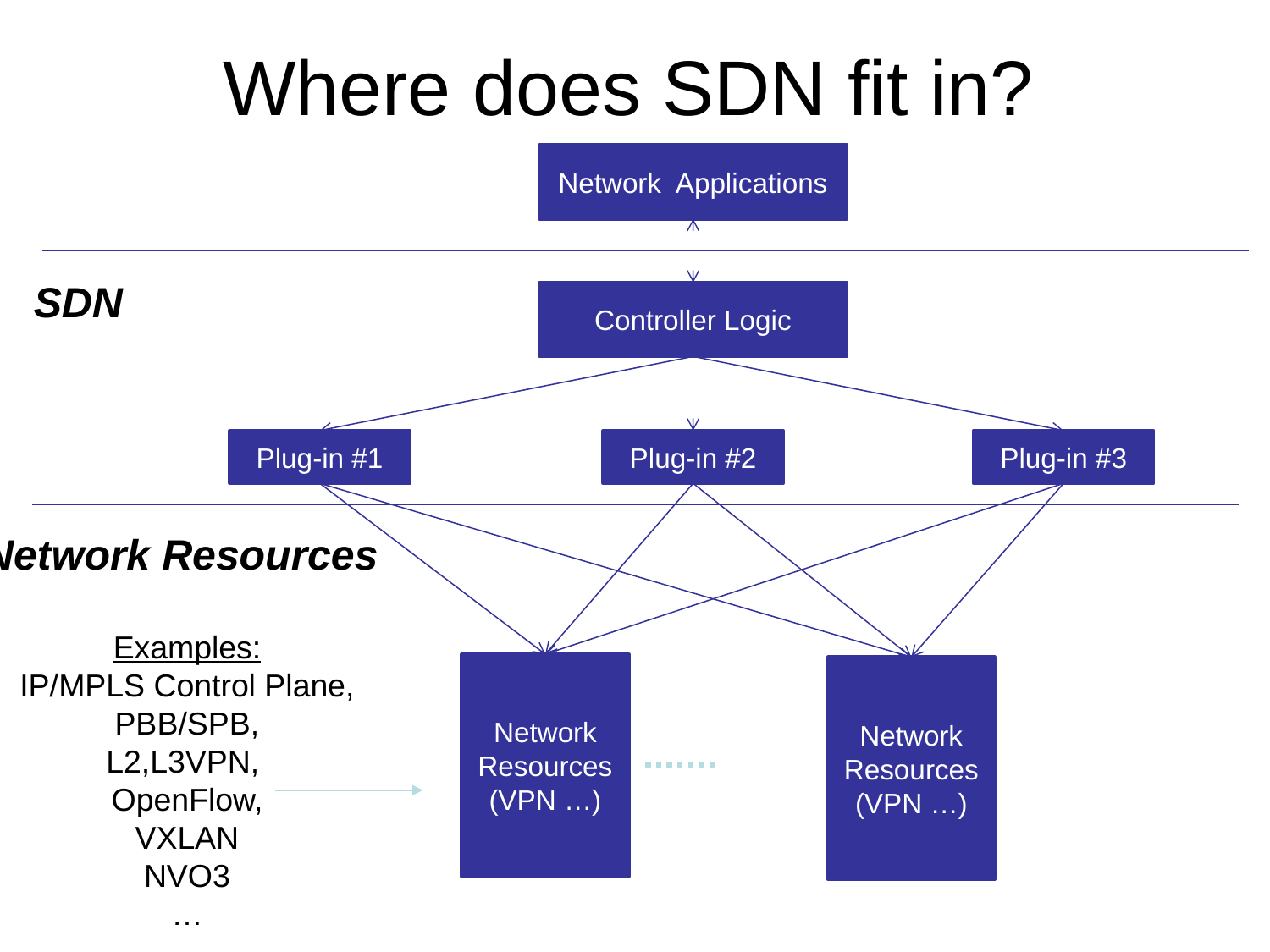

# Where does SDN fit in?
Network  Applications
SDN
Controller Logic
Plug-in #1
Plug-in #2
Plug-in #3
Network Resources
Examples:
IP/MPLS Control Plane,
PBB/SPB,
L2,L3VPN,
OpenFlow,
VXLAN
NVO3
…
Network
Resources
(VPN …)
Network
Resources
(VPN …)